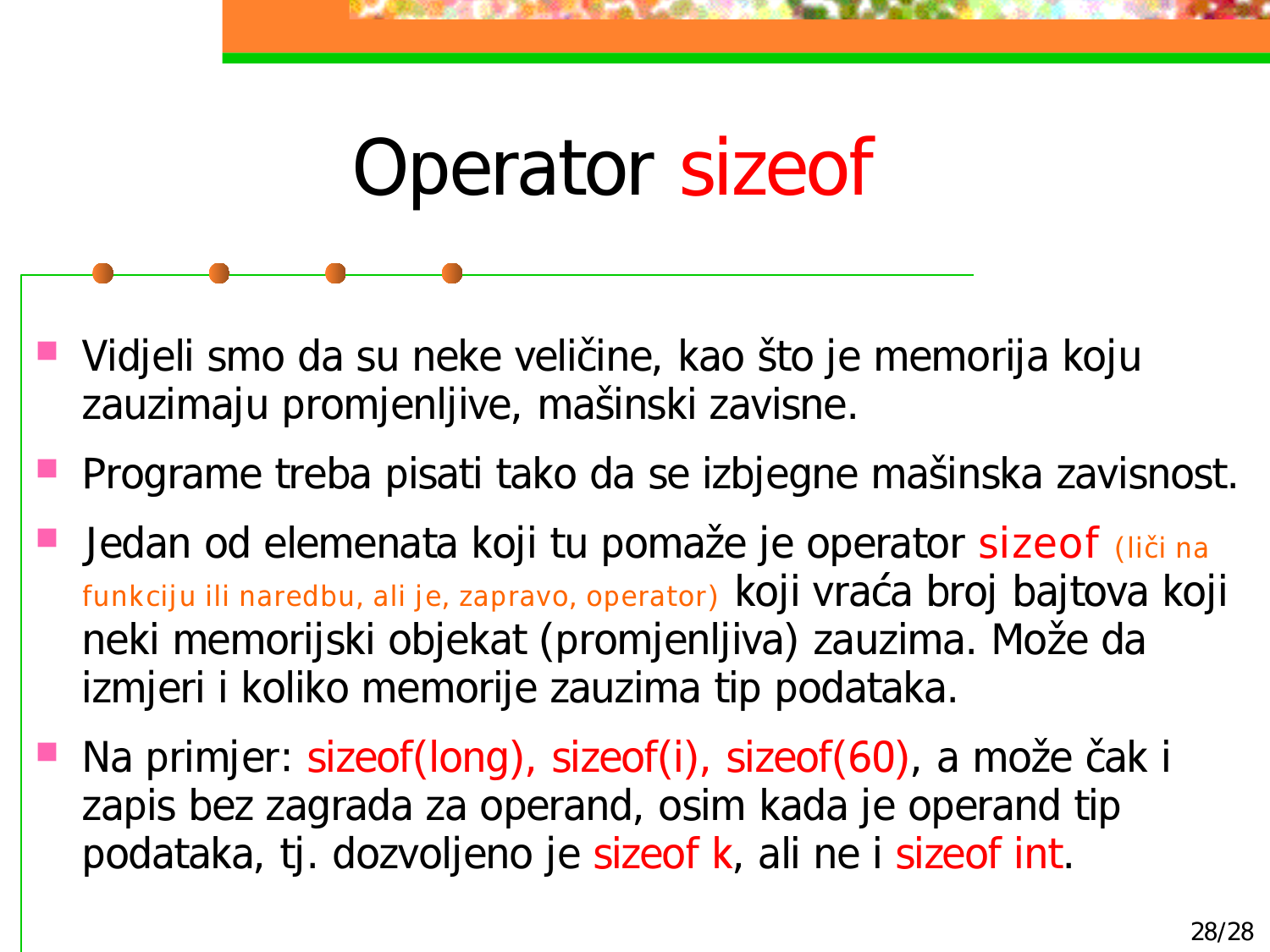

# Operator sizeof
Vidjeli smo da su neke veličine, kao što je memorija koju zauzimaju promjenljive, mašinski zavisne.
Programe treba pisati tako da se izbjegne mašinska zavisnost.
Jedan od elemenata koji tu pomaže je operator sizeof (liči na funkciju ili naredbu, ali je, zapravo, operator) koji vraća broj bajtova koji neki memorijski objekat (promjenljiva) zauzima. Može da izmjeri i koliko memorije zauzima tip podataka.
Na primjer: sizeof(long), sizeof(i), sizeof(60), a može čak i zapis bez zagrada za operand, osim kada je operand tip podataka, tj. dozvoljeno je sizeof k, ali ne i sizeof int.
28/28